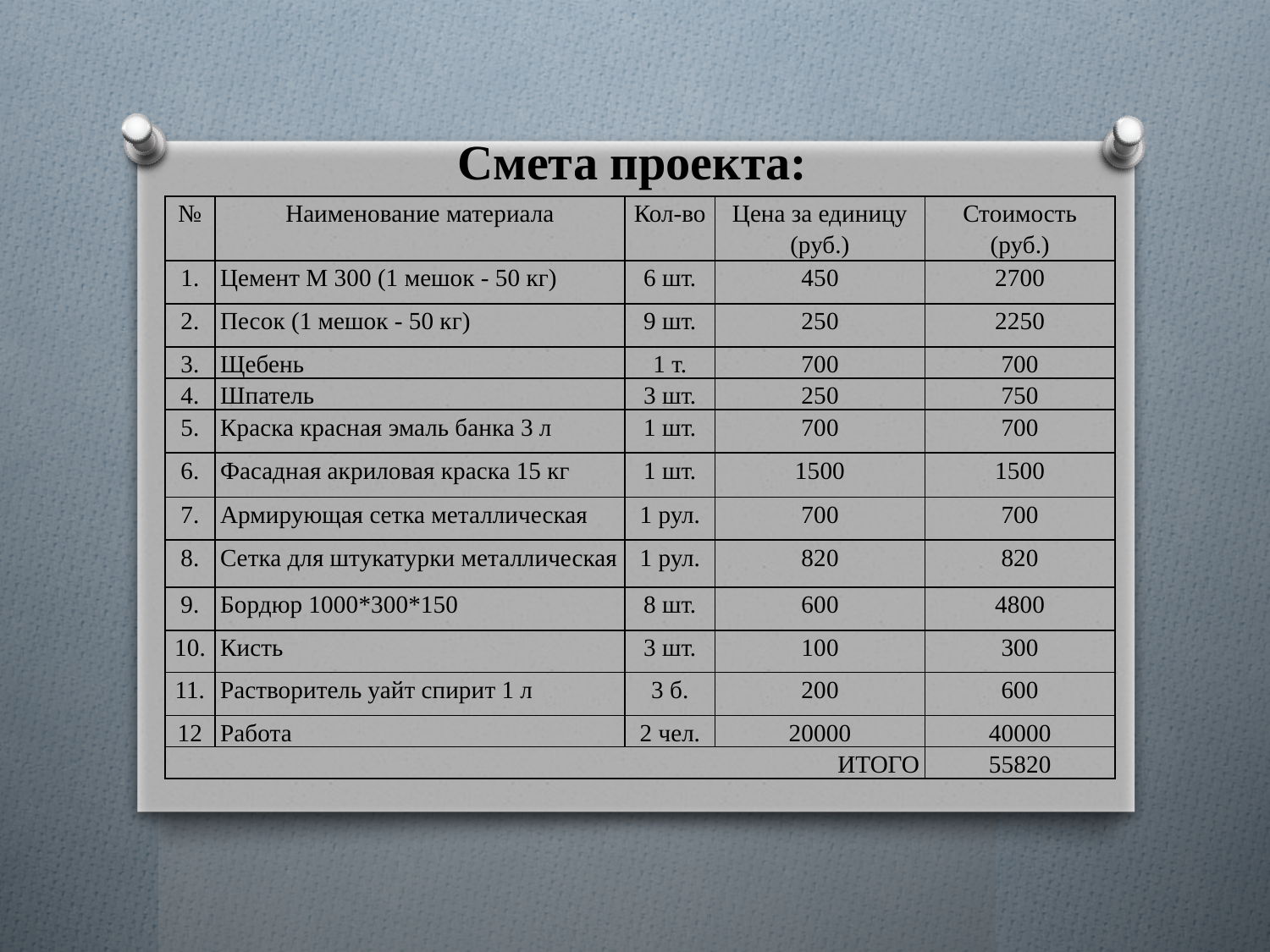

# Смета проекта:
| № | Наименование материала | Кол-во | Цена за единицу (руб.) | Стоимость (руб.) |
| --- | --- | --- | --- | --- |
| 1. | Цемент М 300 (1 мешок - 50 кг) | 6 шт. | 450 | 2700 |
| 2. | Песок (1 мешок - 50 кг) | 9 шт. | 250 | 2250 |
| 3. | Щебень | 1 т. | 700 | 700 |
| 4. | Шпатель | 3 шт. | 250 | 750 |
| 5. | Краска красная эмаль банка 3 л | 1 шт. | 700 | 700 |
| 6. | Фасадная акриловая краска 15 кг | 1 шт. | 1500 | 1500 |
| 7. | Армирующая сетка металлическая | 1 рул. | 700 | 700 |
| 8. | Сетка для штукатурки металлическая | 1 рул. | 820 | 820 |
| 9. | Бордюр 1000\*300\*150 | 8 шт. | 600 | 4800 |
| 10. | Кисть | 3 шт. | 100 | 300 |
| 11. | Растворитель уайт спирит 1 л | 3 б. | 200 | 600 |
| 12 | Работа | 2 чел. | 20000 | 40000 |
| ИТОГО |  |  |  | 55820 |